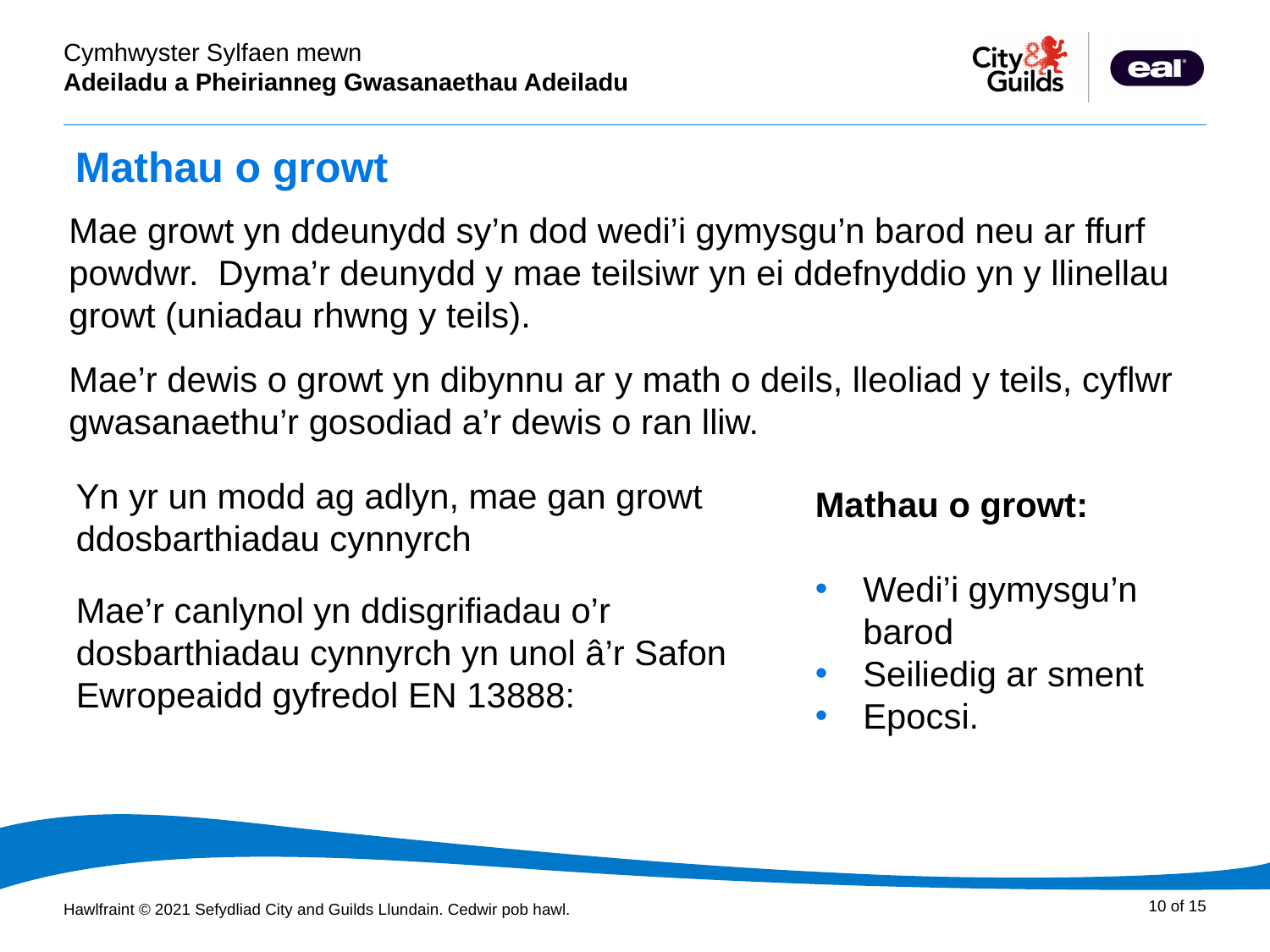

# Mathau o growt
Mae growt yn ddeunydd sy’n dod wedi’i gymysgu’n barod neu ar ffurf powdwr.  Dyma’r deunydd y mae teilsiwr yn ei ddefnyddio yn y llinellau growt (uniadau rhwng y teils).
Mae’r dewis o growt yn dibynnu ar y math o deils, lleoliad y teils, cyflwr gwasanaethu’r gosodiad a’r dewis o ran lliw.
Yn yr un modd ag adlyn, mae gan growt ddosbarthiadau cynnyrch

Mae’r canlynol yn ddisgrifiadau o’r dosbarthiadau cynnyrch yn unol â’r Safon Ewropeaidd gyfredol EN 13888:

Mathau o growt:

Wedi’i gymysgu’n barod
Seiliedig ar sment
Epocsi.